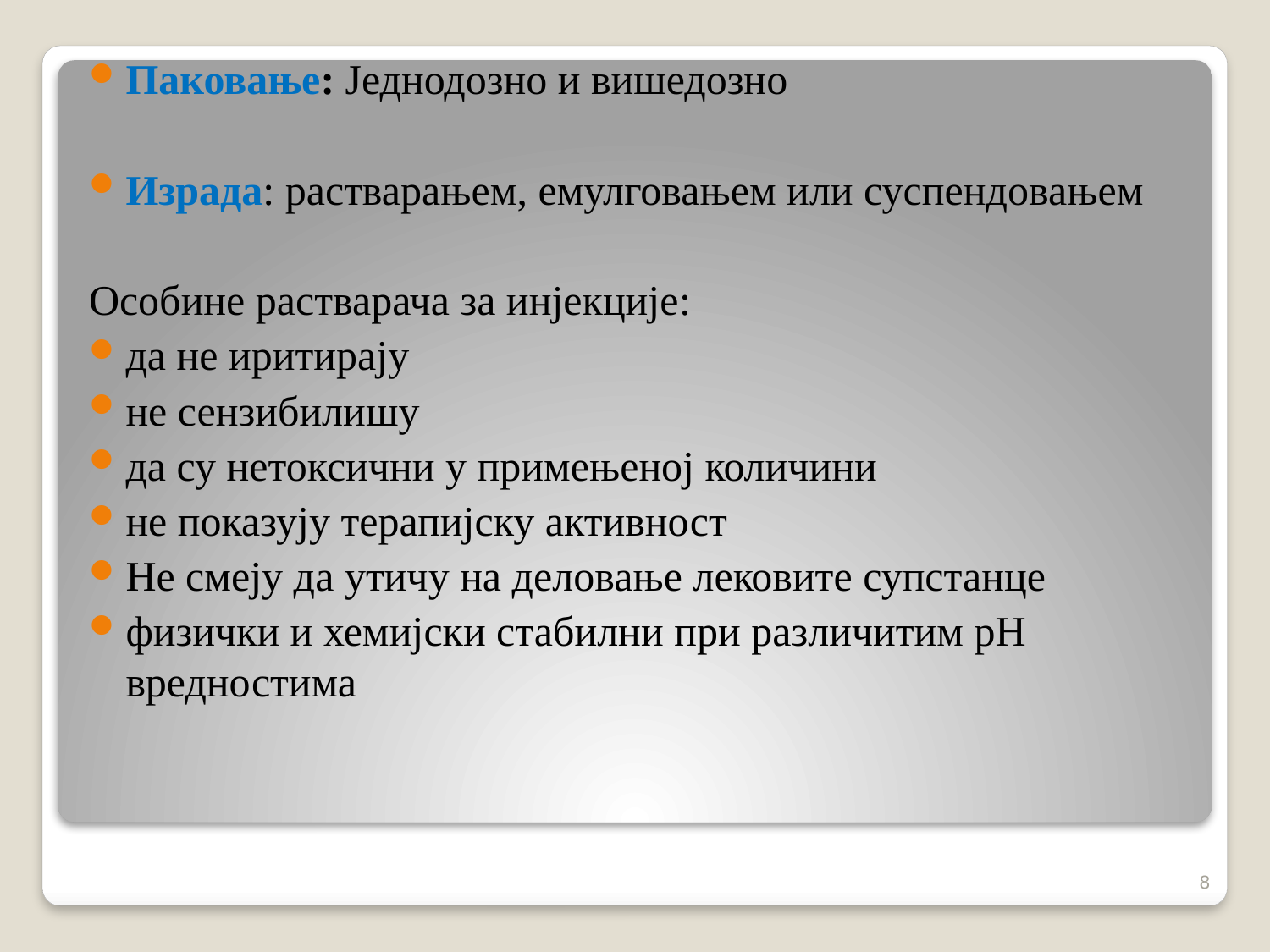

Паковање: Једнодозно и вишедозно

Израда: растварањем, емулговањем или суспендовањем

Особине растварача за инјекције:
да не иритирају
не сензибилишу
да су нетоксични у примењеној количини
не показују терапијску активност
Не смеју да утичу на деловање лековите супстанце
физички и хемијски стабилни при различитим рН вредностима

8